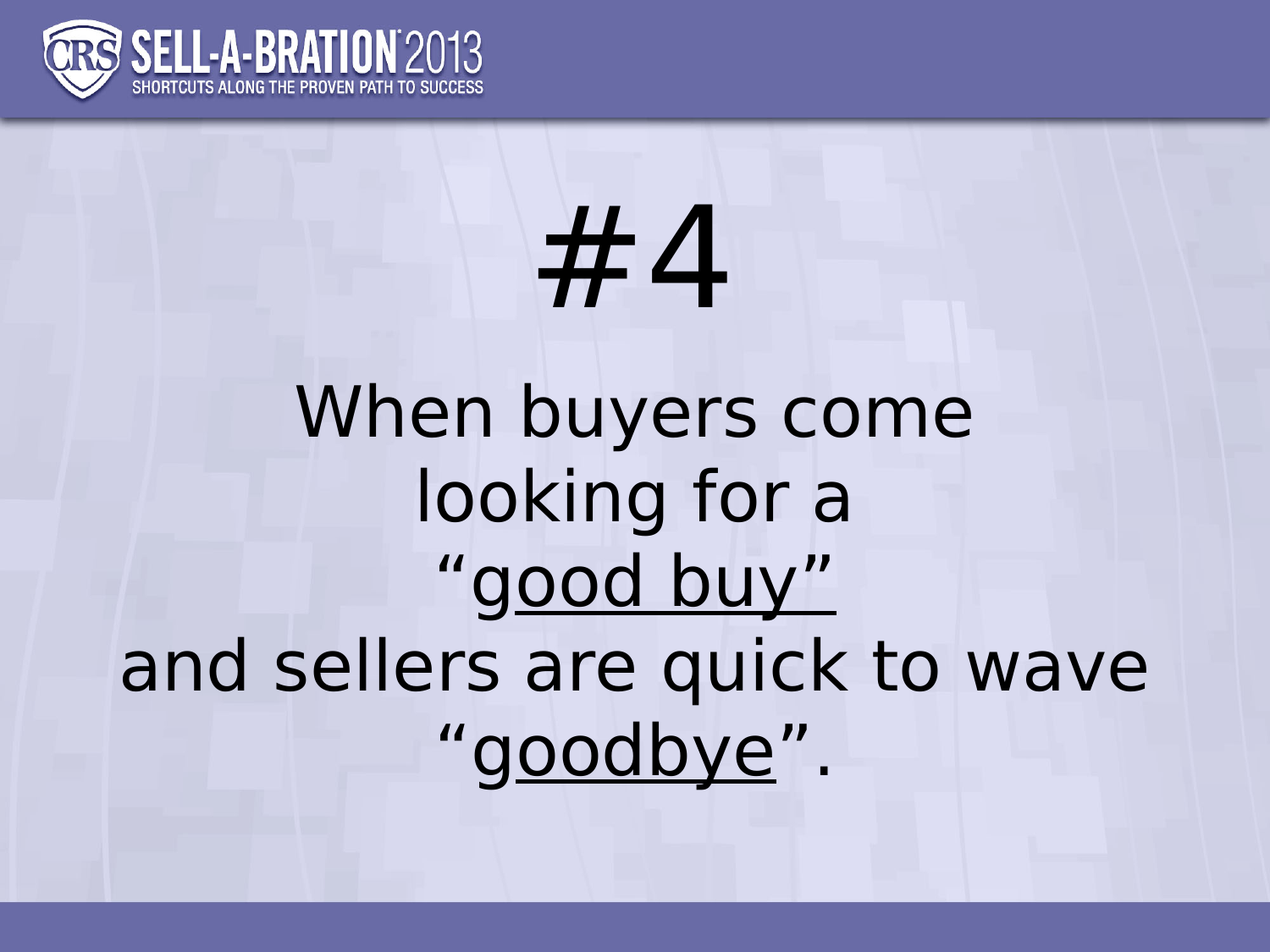

#4
When buyers come
looking for a
“good buy”
and sellers are quick to wave “goodbye”.